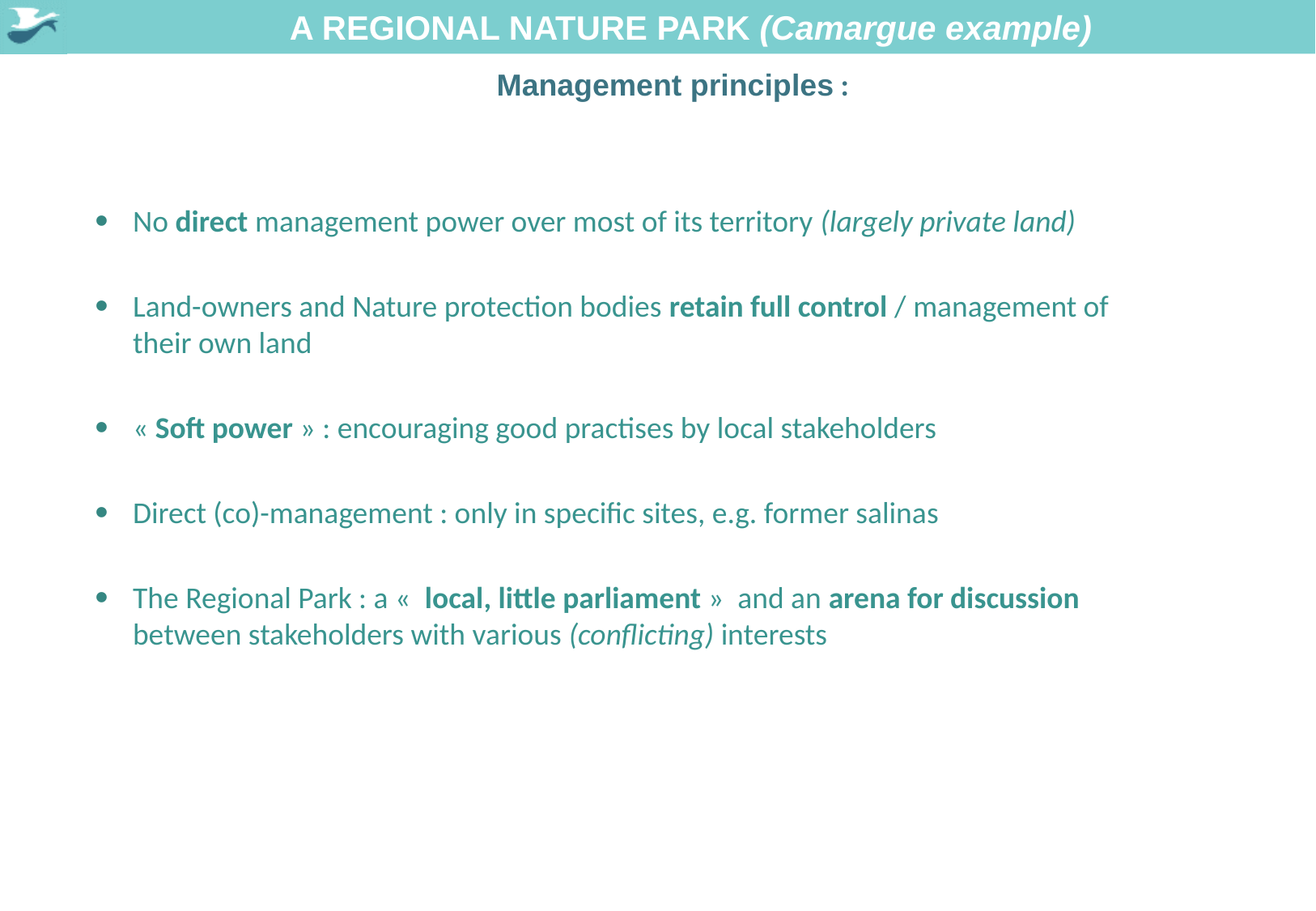

# A REGIONAL NATURE PARK (Camargue example)
Management principles :

No direct management power over most of its territory (largely private land)

Land-owners and Nature protection bodies retain full control / management of their own land

« Soft power » : encouraging good practises by local stakeholders

Direct (co)-management : only in specific sites, e.g. former salinas

The Regional Park : a «  local, little parliament »  and an arena for discussion between stakeholders with various (conflicting) interests